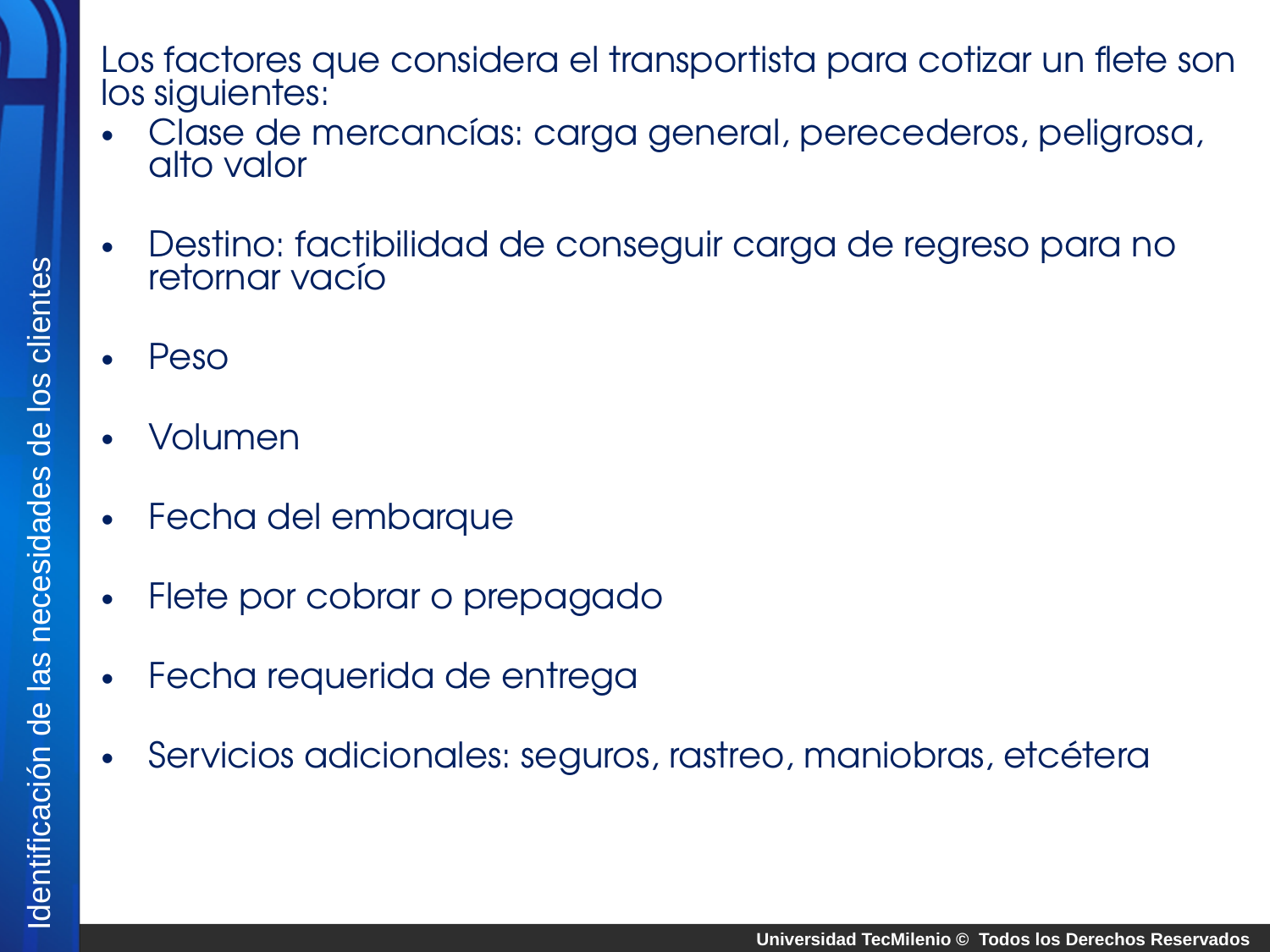

Los factores que considera el transportista para cotizar un flete son los siguientes:
Clase de mercancías: carga general, perecederos, peligrosa, alto valor

Destino: factibilidad de conseguir carga de regreso para no retornar vacío

Peso

Volumen

Fecha del embarque

Flete por cobrar o prepagado

Fecha requerida de entrega

Servicios adicionales: seguros, rastreo, maniobras, etcétera

Identificación de las necesidades de los clientes